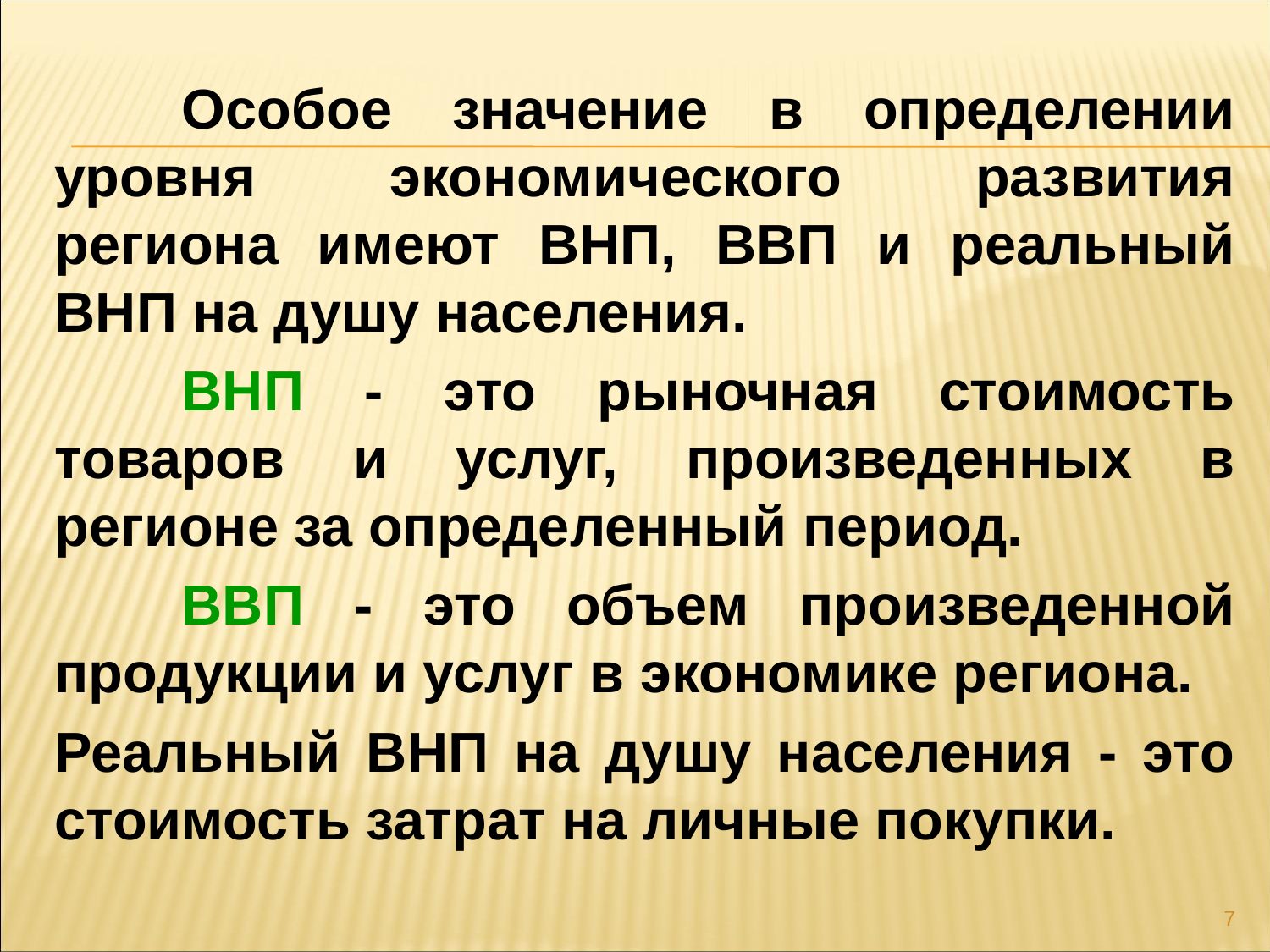

Особое значение в определении уровня экономического развития региона имеют ВНП, ВВП и реальный ВНП на душу населения.
	ВНП - это рыночная стоимость товаров и услуг, произведенных в регионе за определенный период.
	ВВП - это объем произведенной продукции и услуг в экономике региона.
Реальный ВНП на душу населения - это стоимость затрат на личные покупки.
7